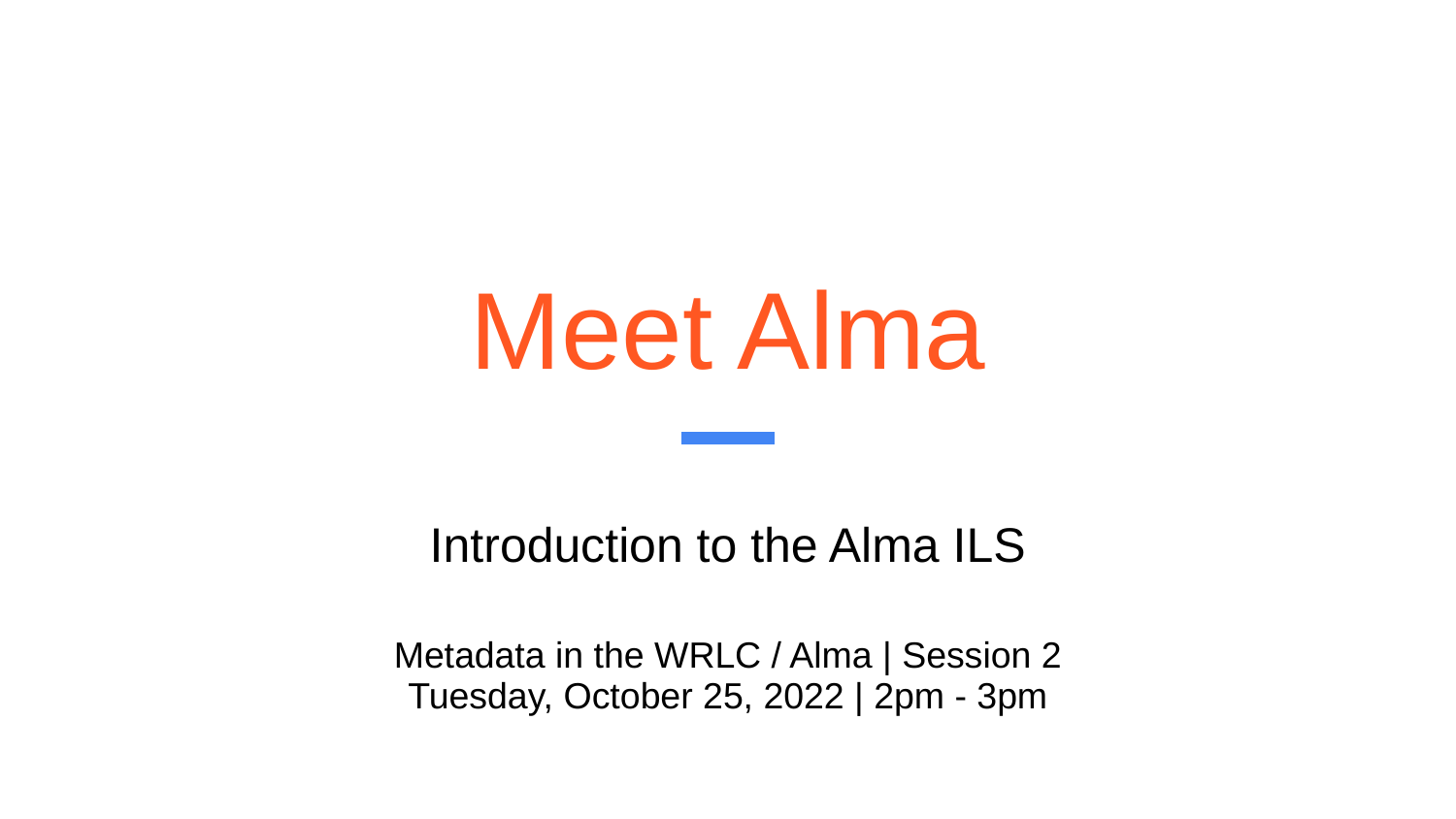

# Meet Alma
Introduction to the Alma ILS
Metadata in the WRLC / Alma | Session 2
Tuesday, October 25, 2022 | 2pm - 3pm